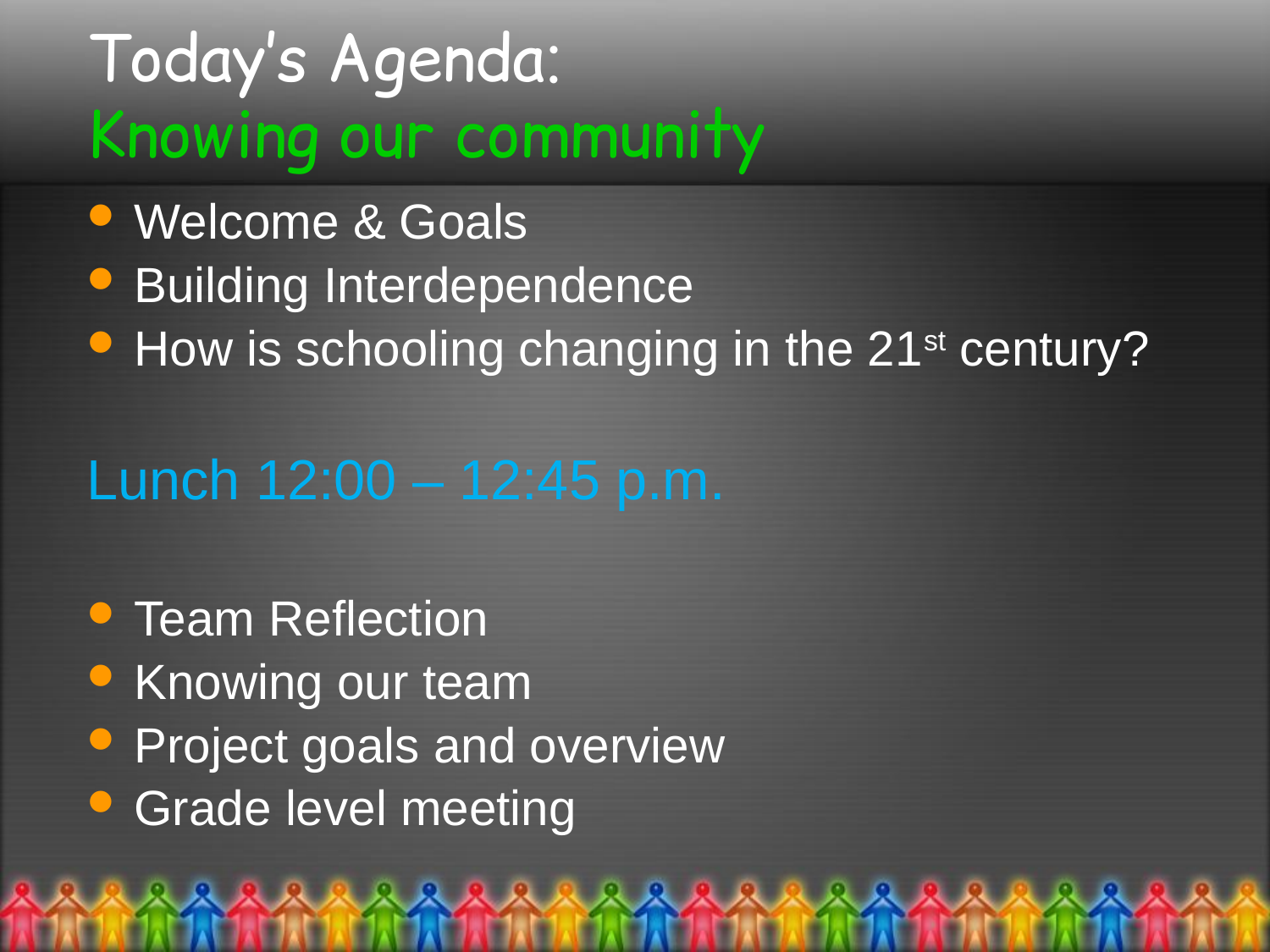

# Today’s Agenda: 				Knowing our community
Welcome & Goals
Building Interdependence
How is schooling changing in the 21st century?

Lunch 12:00 – 12:45 p.m.

Team Reflection
Knowing our team
Project goals and overview
Grade level meeting